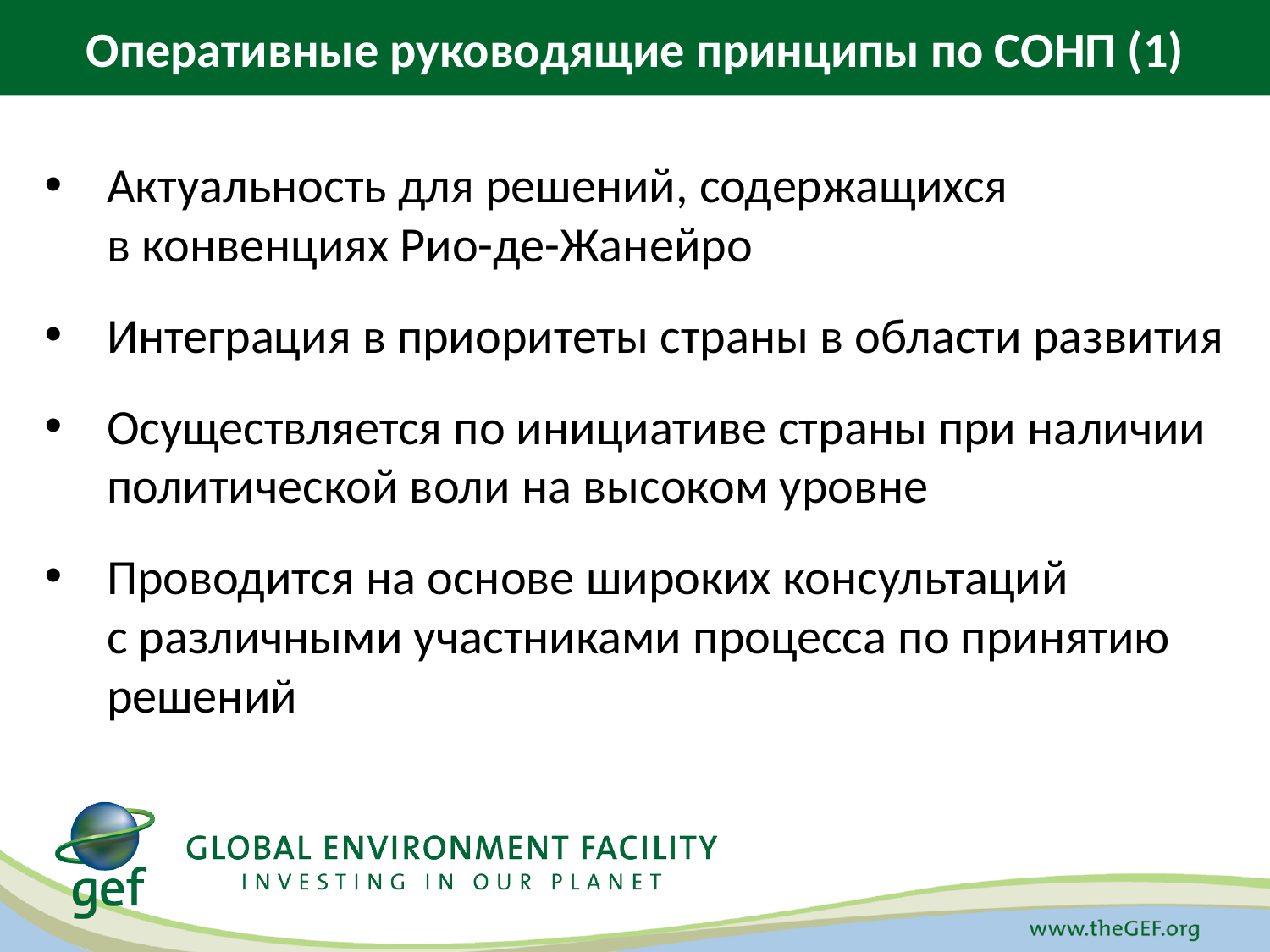

Оперативные руководящие принципы по СОНП (1)
Актуальность для решений, содержащихся
в конвенциях Рио-де-Жанейро
Интеграция в приоритеты страны в области развития
Осуществляется по инициативе страны при наличии политической воли на высоком уровне
Проводится на основе широких консультаций
с различными участниками процесса по принятию решений